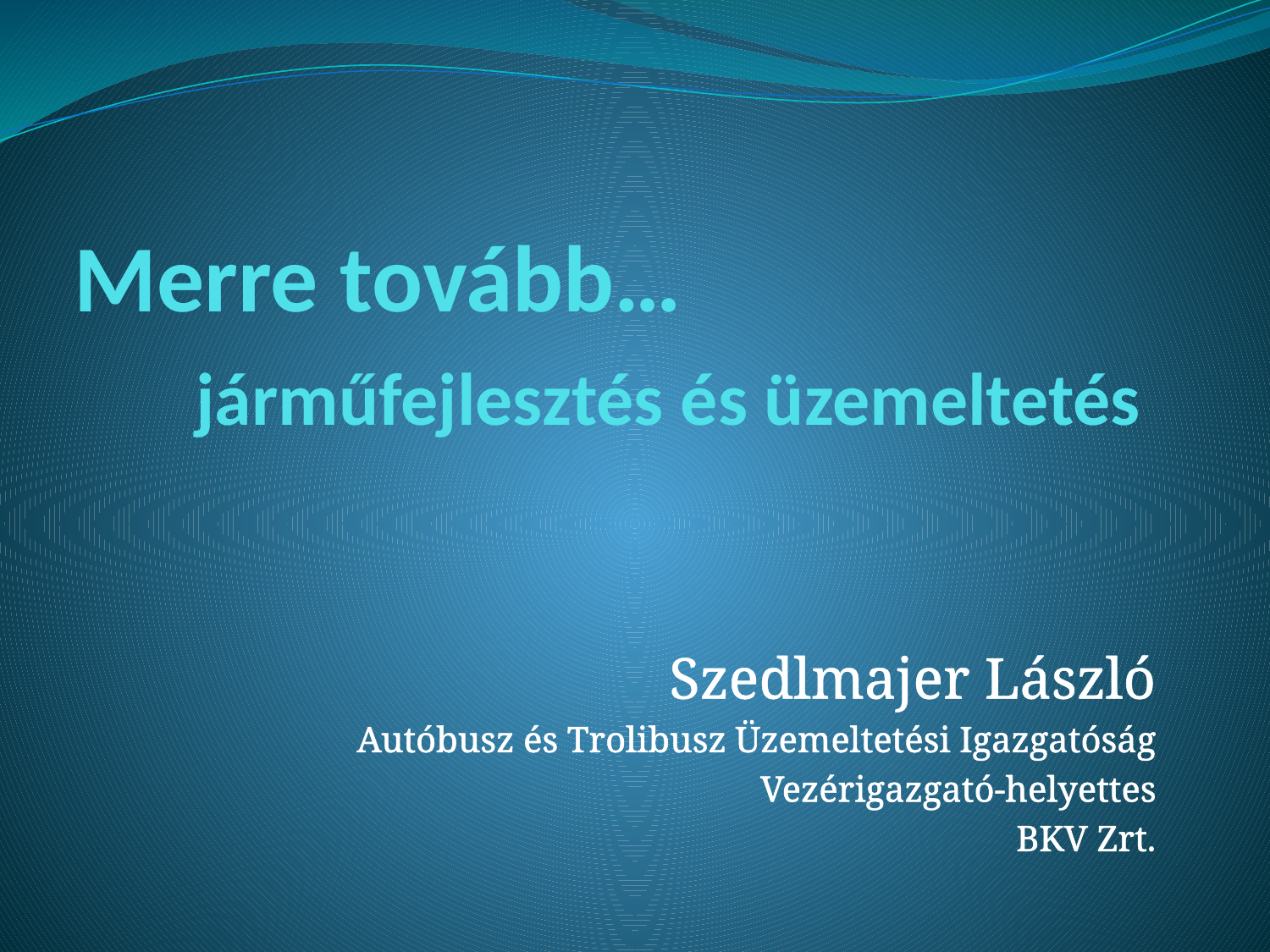

# Merre tovább… járműfejlesztés és üzemeltetés
Szedlmajer László
Autóbusz és Trolibusz Üzemeltetési Igazgatóság
Vezérigazgató-helyettes
BKV Zrt.